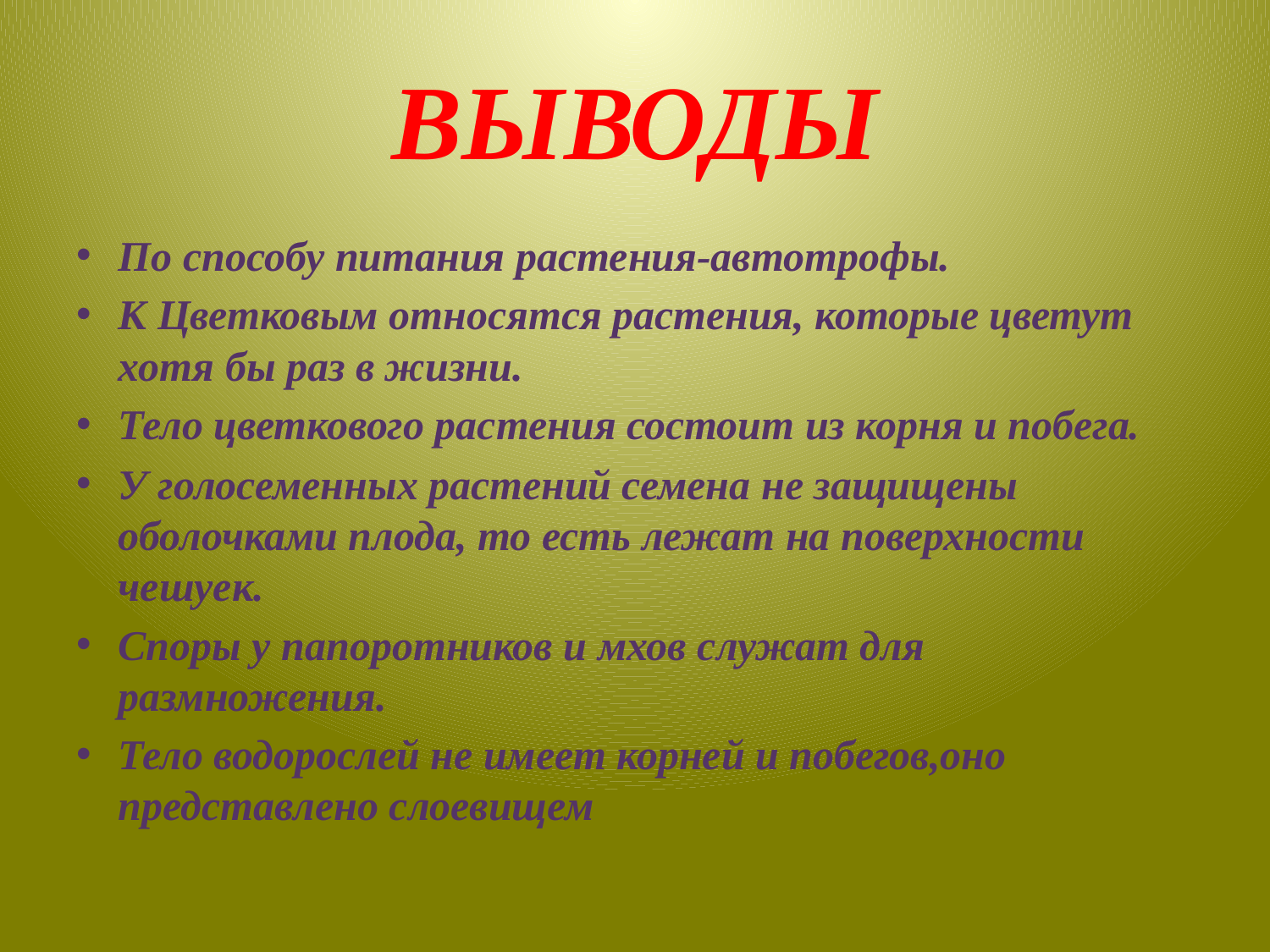

# ВЫВОДЫ
По способу питания растения-автотрофы.
К Цветковым относятся растения, которые цветут хотя бы раз в жизни.
Тело цветкового растения состоит из корня и побега.
У голосеменных растений семена не защищены оболочками плода, то есть лежат на поверхности чешуек.
Споры у папоротников и мхов служат для размножения.
Тело водорослей не имеет корней и побегов,оно представлено слоевищем